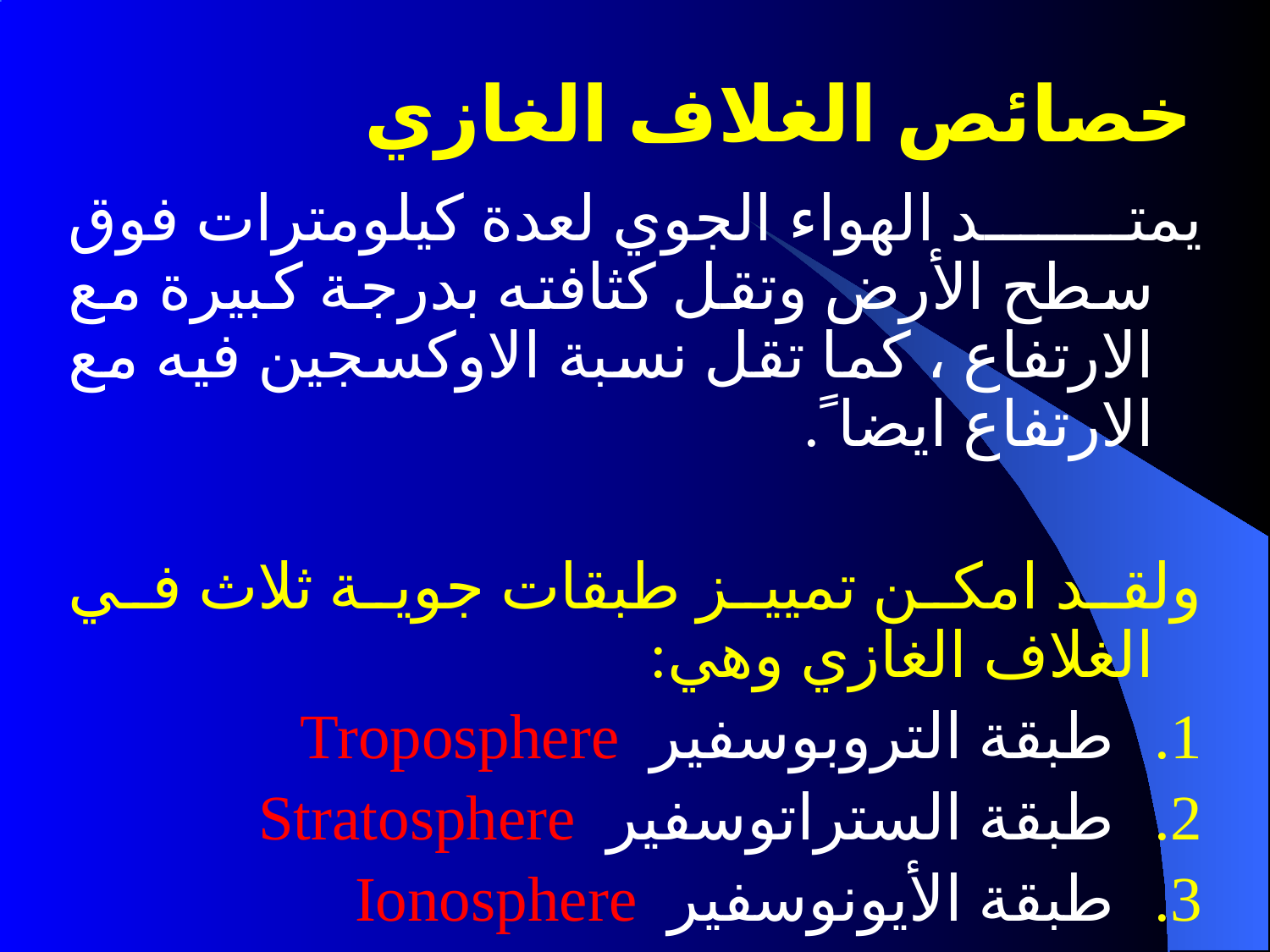

# خصائص الغلاف الغازي
يمتد الهواء الجوي لعدة كيلومترات فوق سطح الأرض وتقل كثافته بدرجة كبيرة مع الارتفاع ، كما تقل نسبة الاوكسجين فيه مع الارتفاع ايضا ً.

ولقد امكن تمييز طبقات جوية ثلاث في الغلاف الغازي وهي:
 طبقة التروبوسفير  Troposphere
 طبقة الستراتوسفير  Stratosphere
 طبقة الأيونوسفير  Ionosphere